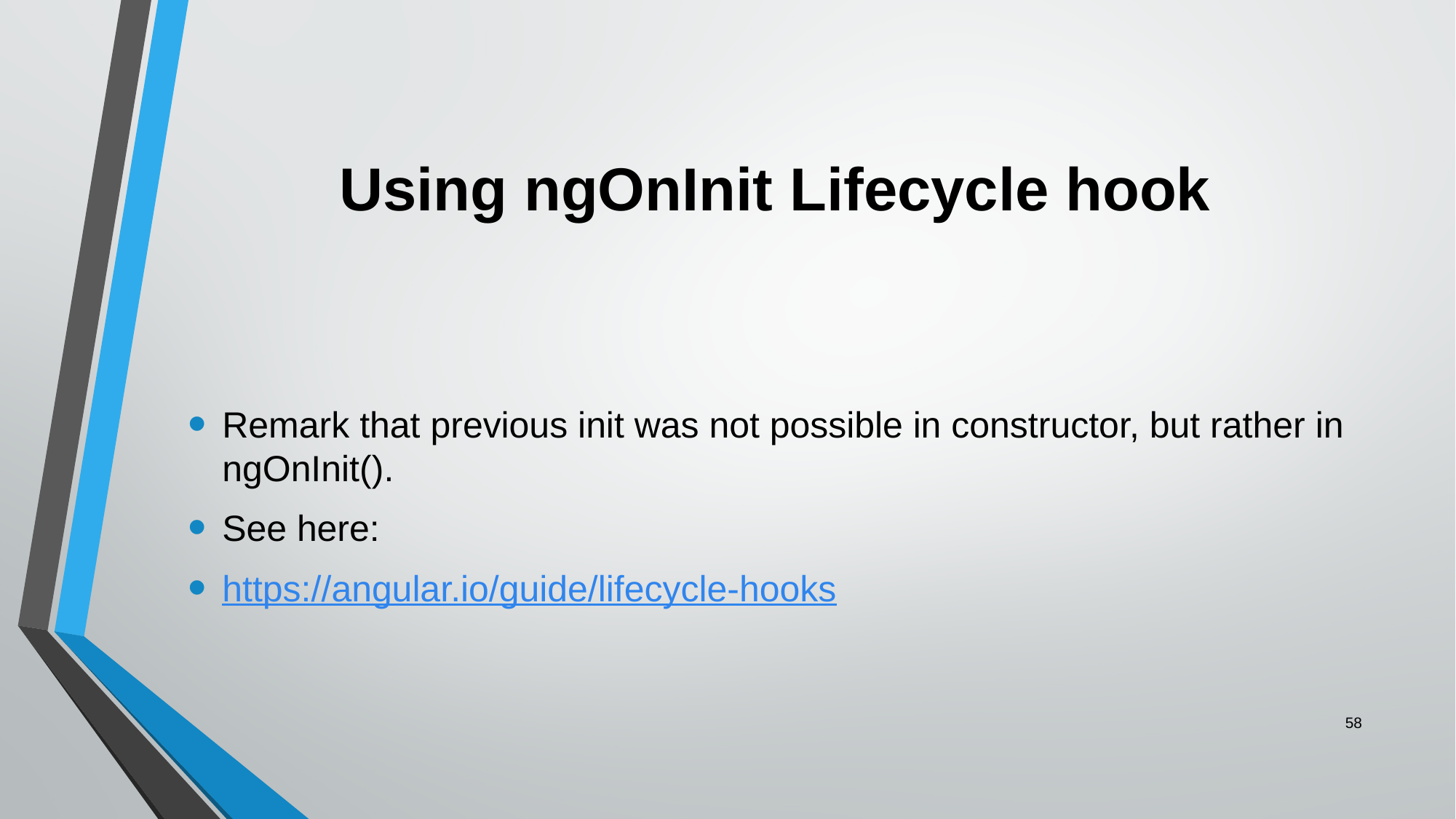

# Using ngOnInit Lifecycle hook
Remark that previous init was not possible in constructor, but rather in ngOnInit().
See here:
https://angular.io/guide/lifecycle-hooks
58